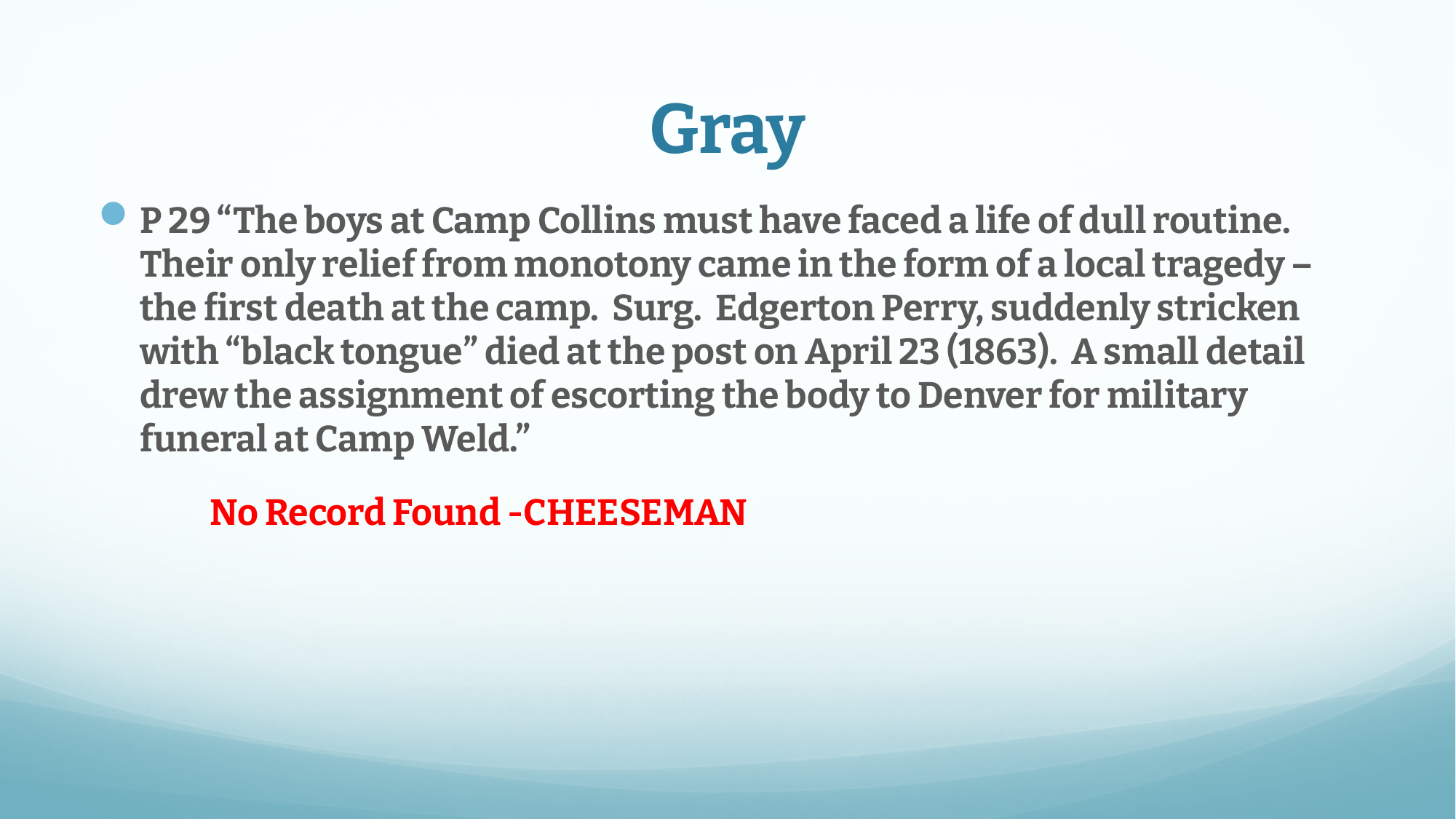

# Gray
P 29 “The boys at Camp Collins must have faced a life of dull routine.  Their only relief from monotony came in the form of a local tragedy – the first death at the camp.  Surg.  Edgerton Perry, suddenly stricken with “black tongue” died at the post on April 23 (1863).  A small detail drew the assignment of escorting the body to Denver for military funeral at Camp Weld.”
                 No Record Found -CHEESEMAN